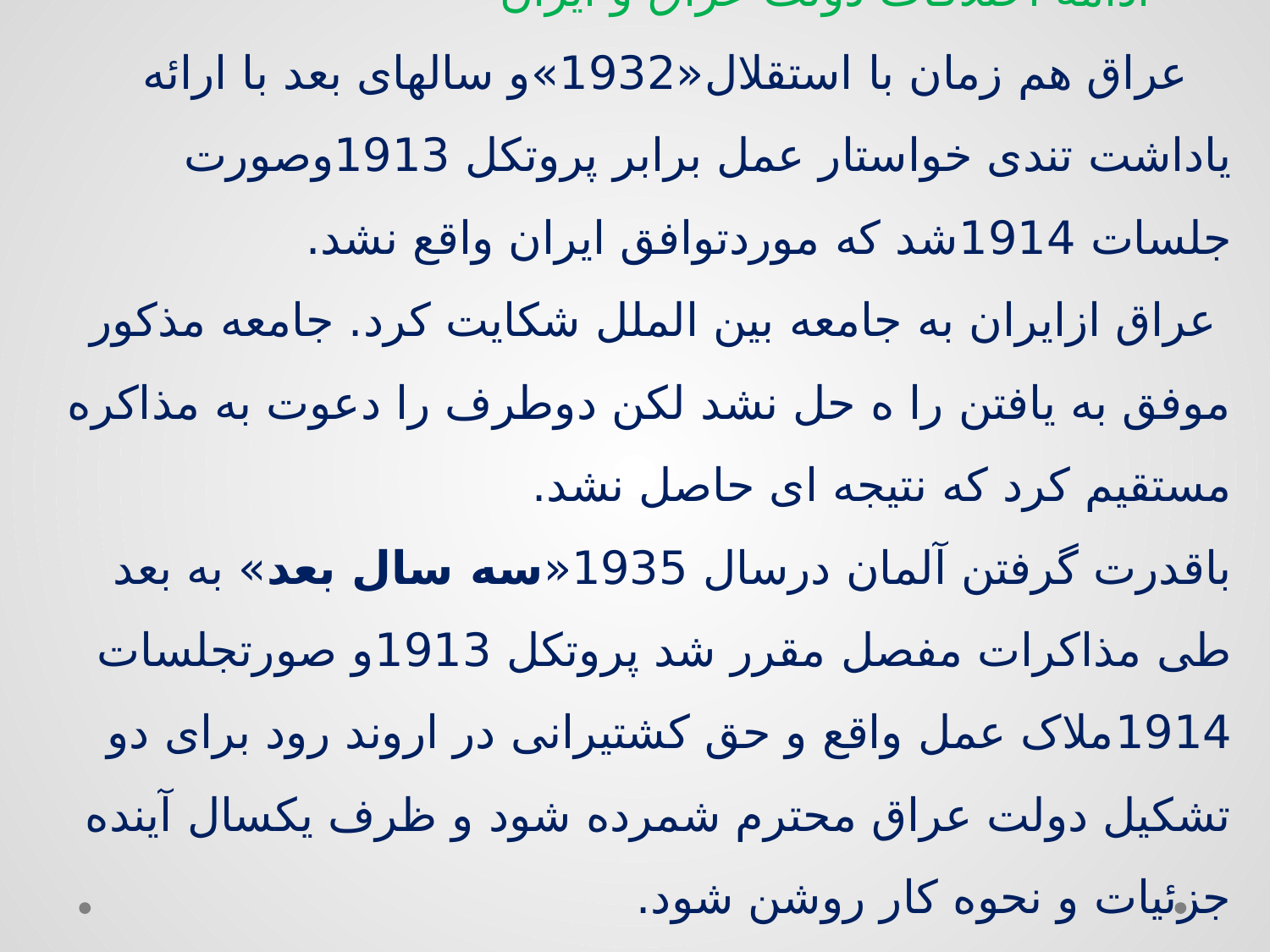

# ادامه اختلافات دولت عراق و ایران عراق هم زمان با استقلال«1932»و سالهای بعد با ارائه یاداشت تندی خواستار عمل برابر پروتکل 1913وصورت جلسات 1914شد که موردتوافق ایران واقع نشد. عراق ازایران به جامعه بین الملل شکایت کرد. جامعه مذکور موفق به یافتن را ه حل نشد لکن دوطرف را دعوت به مذاکره مستقیم کرد که نتیجه ای حاصل نشد. باقدرت گرفتن آلمان درسال 1935«سه سال بعد» به بعد طی مذاکرات مفصل مقرر شد پروتکل 1913و صورتجلسات 1914ملاک عمل واقع و حق کشتیرانی در اروند رود برای دو تشکیل دولت عراق محترم شمرده شود و ظرف یکسال آینده جزئیات و نحوه کار روشن شود.